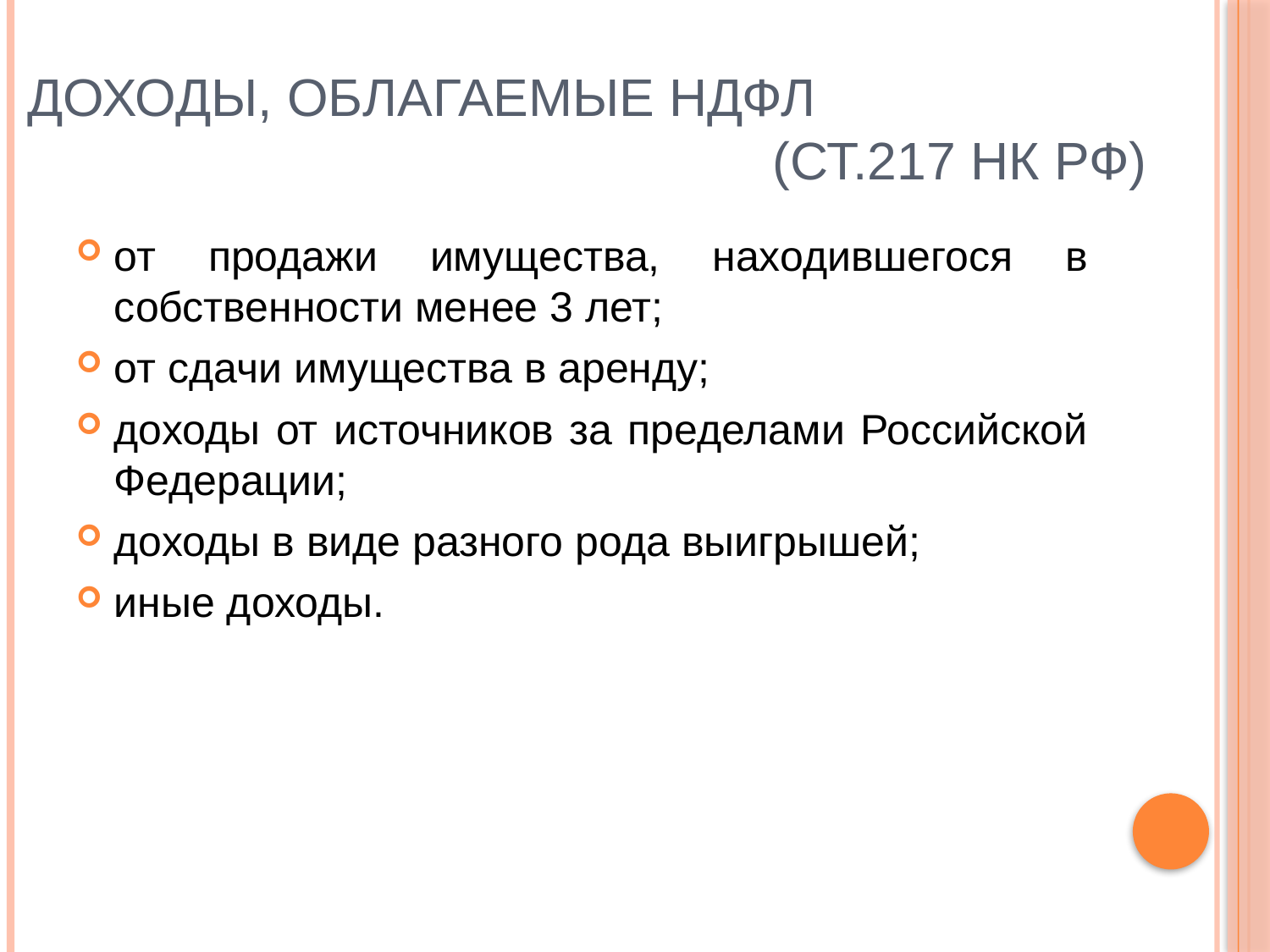

# Доходы, облагаемые НДФЛ (ст.217 НК РФ)
от продажи имущества, находившегося в собственности менее 3 лет;
от сдачи имущества в аренду;
доходы от источников за пределами Российской Федерации;
доходы в виде разного рода выигрышей;
иные доходы.